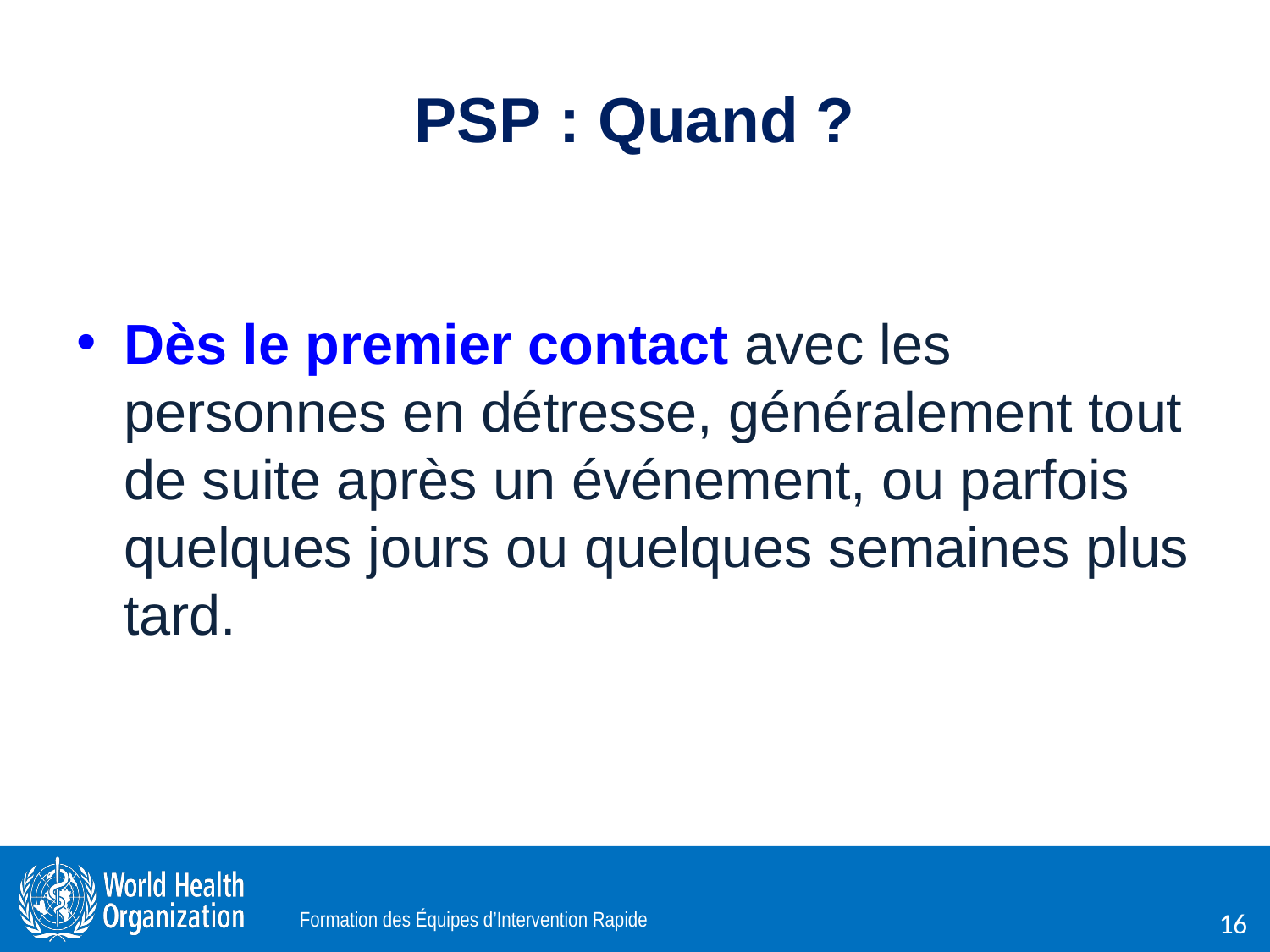

# PSP : Quand ?

Dès le premier contact avec les personnes en détresse, généralement tout de suite après un événement, ou parfois quelques jours ou quelques semaines plus tard.